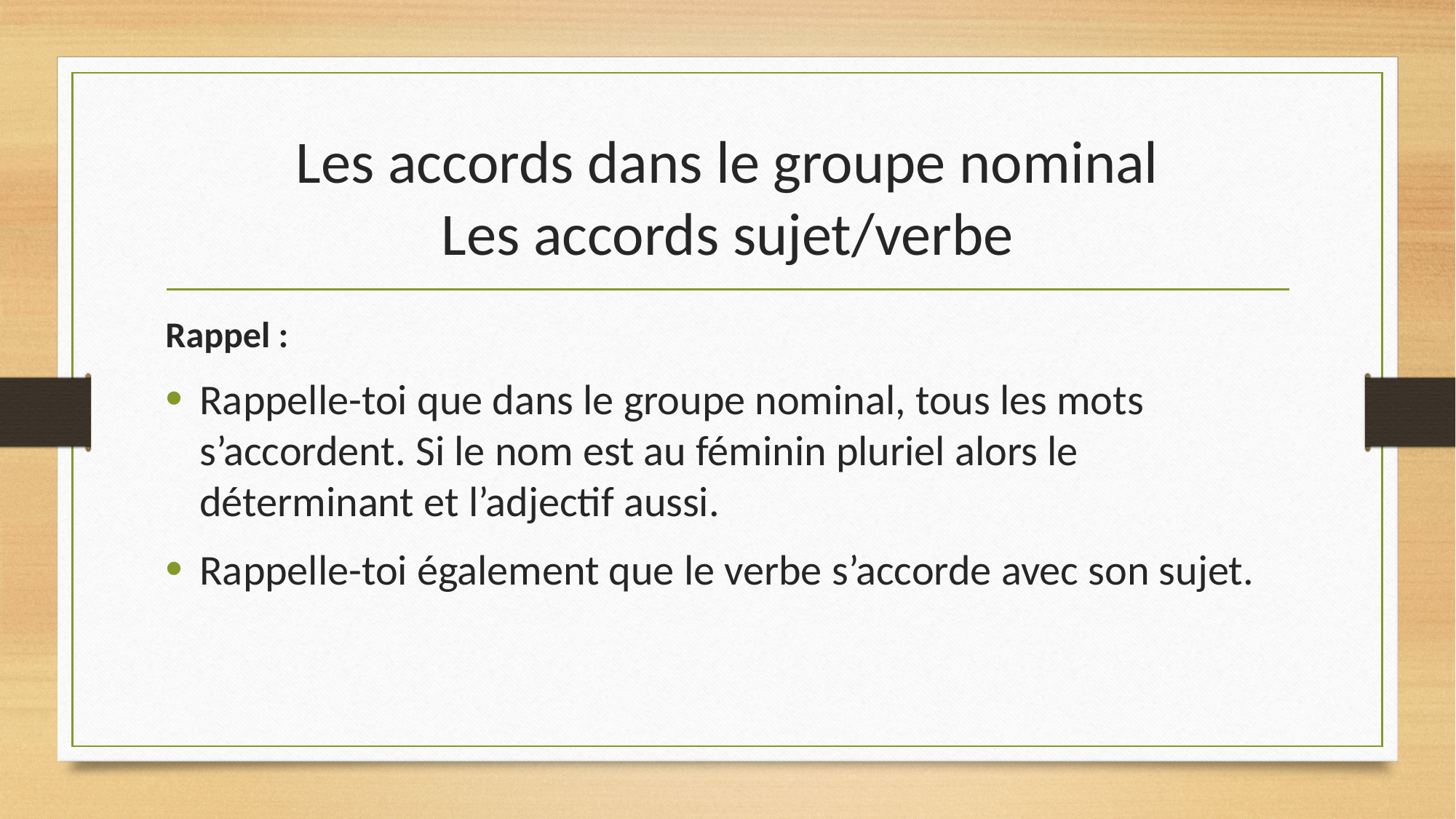

# Les accords dans le groupe nominal Les accords sujet/verbe
Rappel :
Rappelle-toi que dans le groupe nominal, tous les mots s’accordent. Si le nom est au féminin pluriel alors le déterminant et l’adjectif aussi.
Rappelle-toi également que le verbe s’accorde avec son sujet.